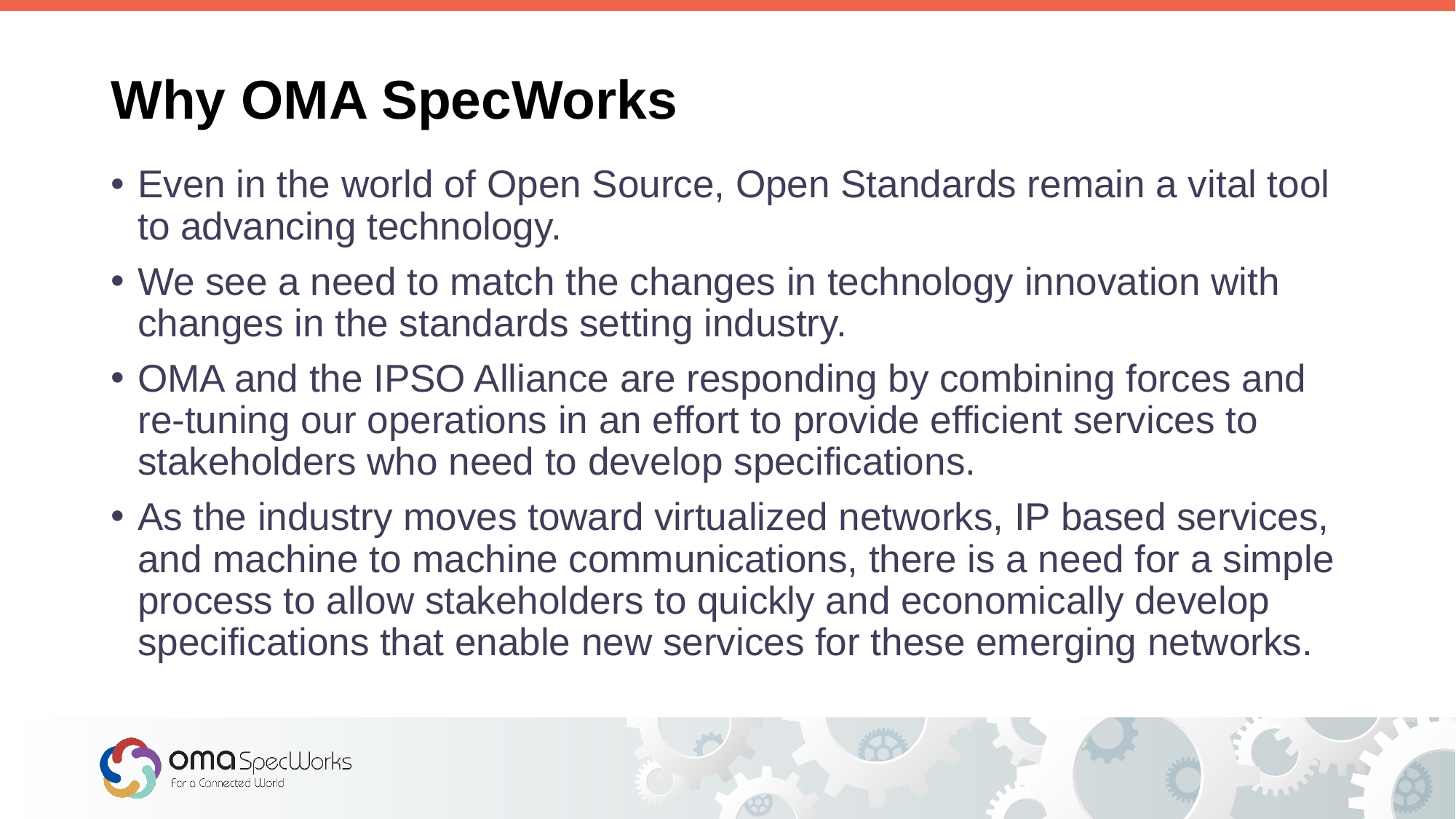

# Why OMA SpecWorks
Even in the world of Open Source, Open Standards remain a vital tool to advancing technology.
We see a need to match the changes in technology innovation with changes in the standards setting industry.
OMA and the IPSO Alliance are responding by combining forces and re-tuning our operations in an effort to provide efficient services to stakeholders who need to develop specifications.
As the industry moves toward virtualized networks, IP based services, and machine to machine communications, there is a need for a simple process to allow stakeholders to quickly and economically develop specifications that enable new services for these emerging networks.